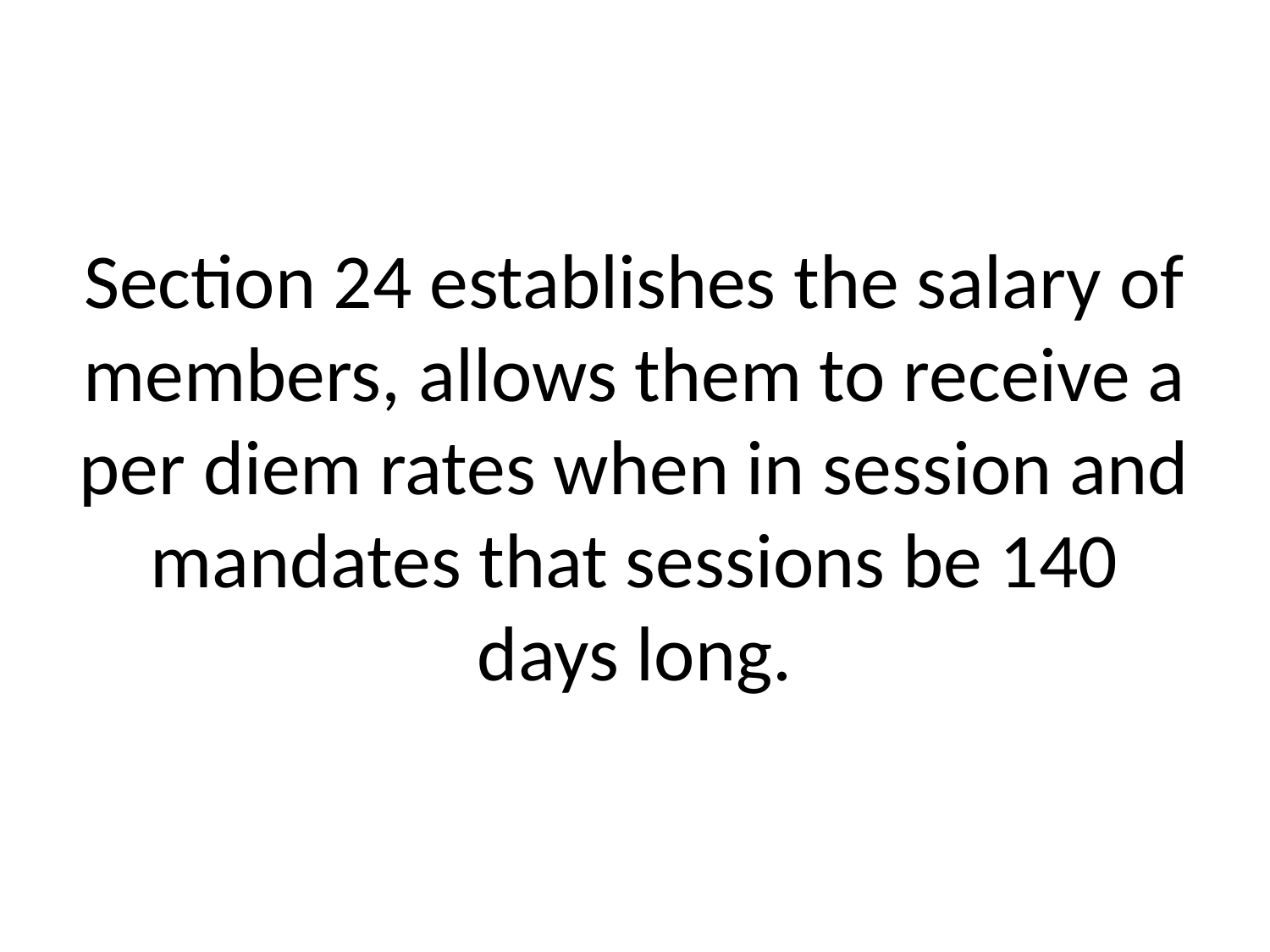

# Section 24 establishes the salary of members, allows them to receive a per diem rates when in session and mandates that sessions be 140 days long.